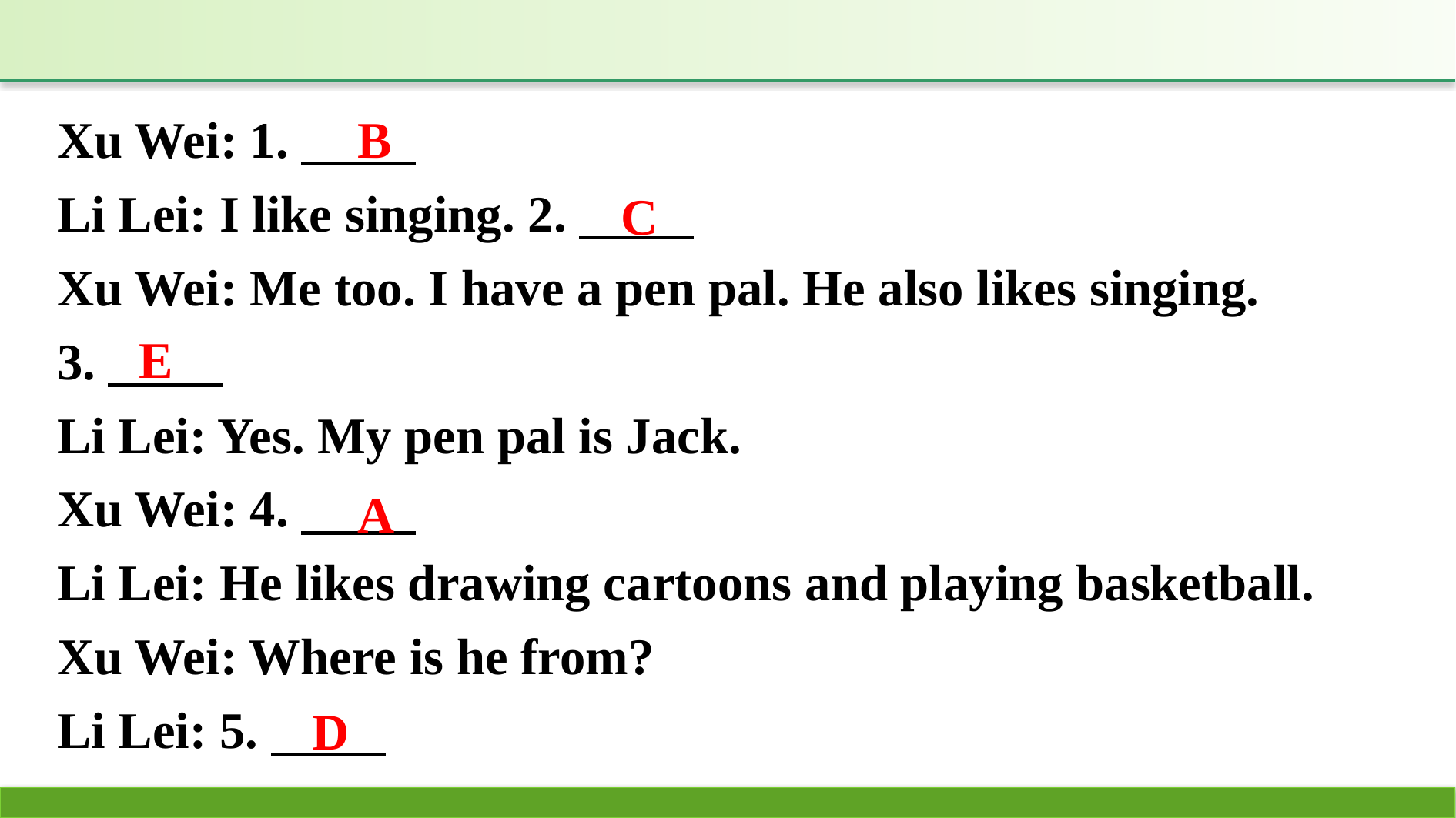

Xu Wei: 1.
Li Lei: I like singing. 2.
Xu Wei: Me too. I have a pen pal. He also likes singing.
3.
Li Lei: Yes. My pen pal is Jack.
Xu Wei: 4.
Li Lei: He likes drawing cartoons and playing basketball.
Xu Wei: Where is he from?
Li Lei: 5.
B
C
E
A
D